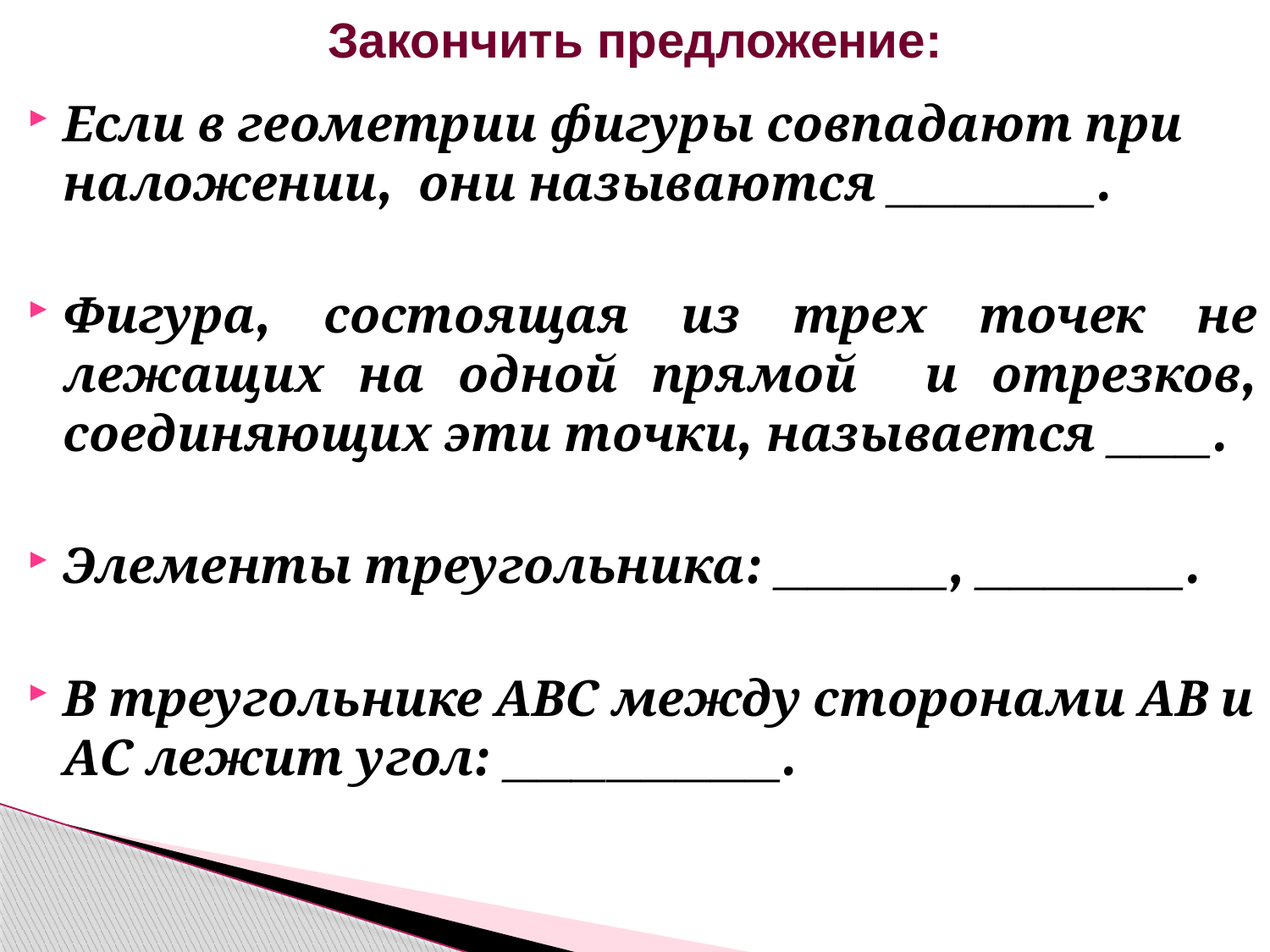

# Закончить предложение:
Если в геометрии фигуры совпадают при наложении,  они называются ______.

Фигура, состоящая из трех точек не лежащих на одной прямой  и отрезков, соединяющих эти точки, называется ___.

Элементы треугольника: _____, ______.

В треугольнике АВС между сторонами АВ и АС лежит угол: ________.